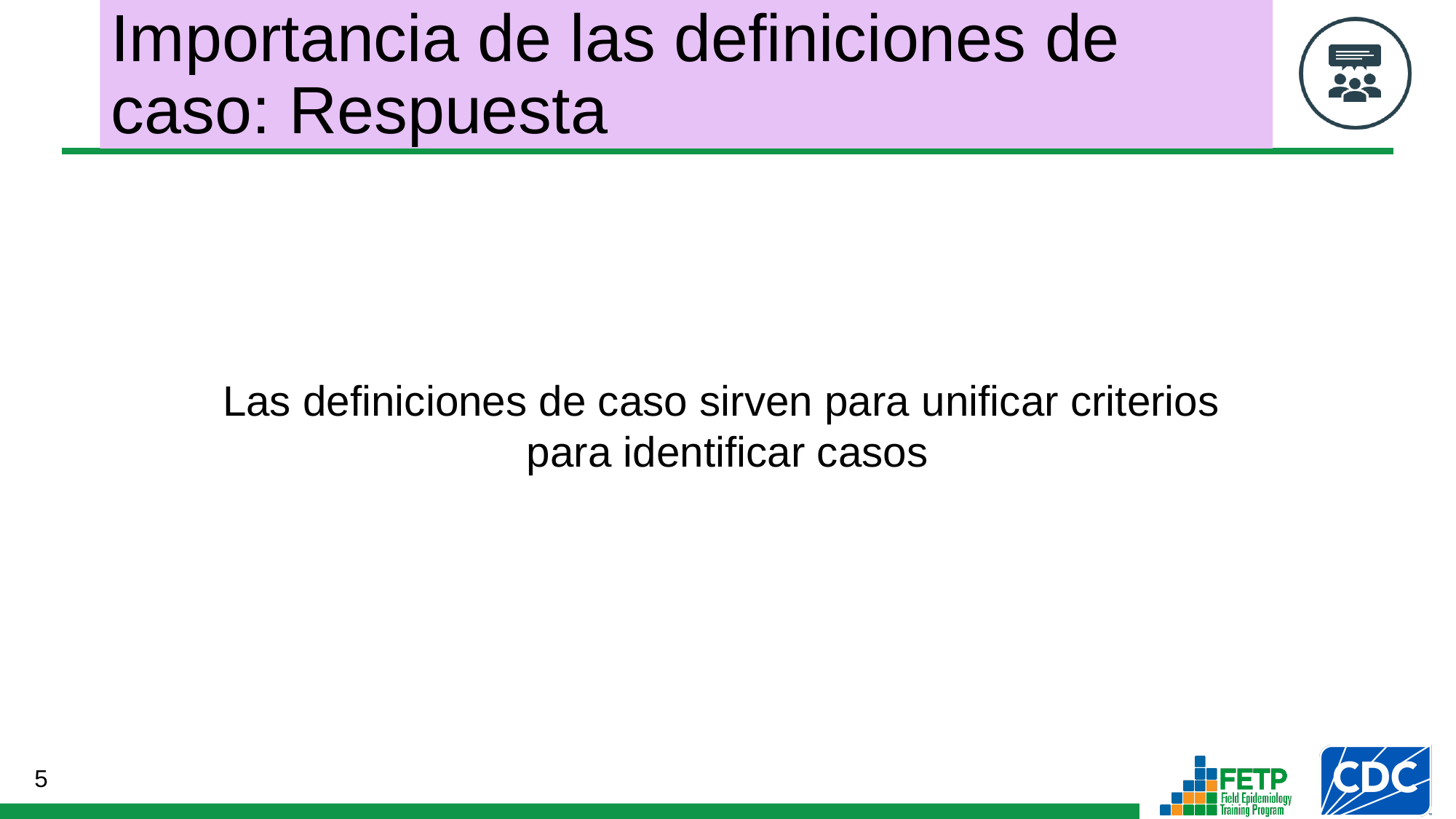

Importancia de las definiciones de
caso: Respuesta
Las definiciones de caso sirven para unificar criterios
para identificar casos